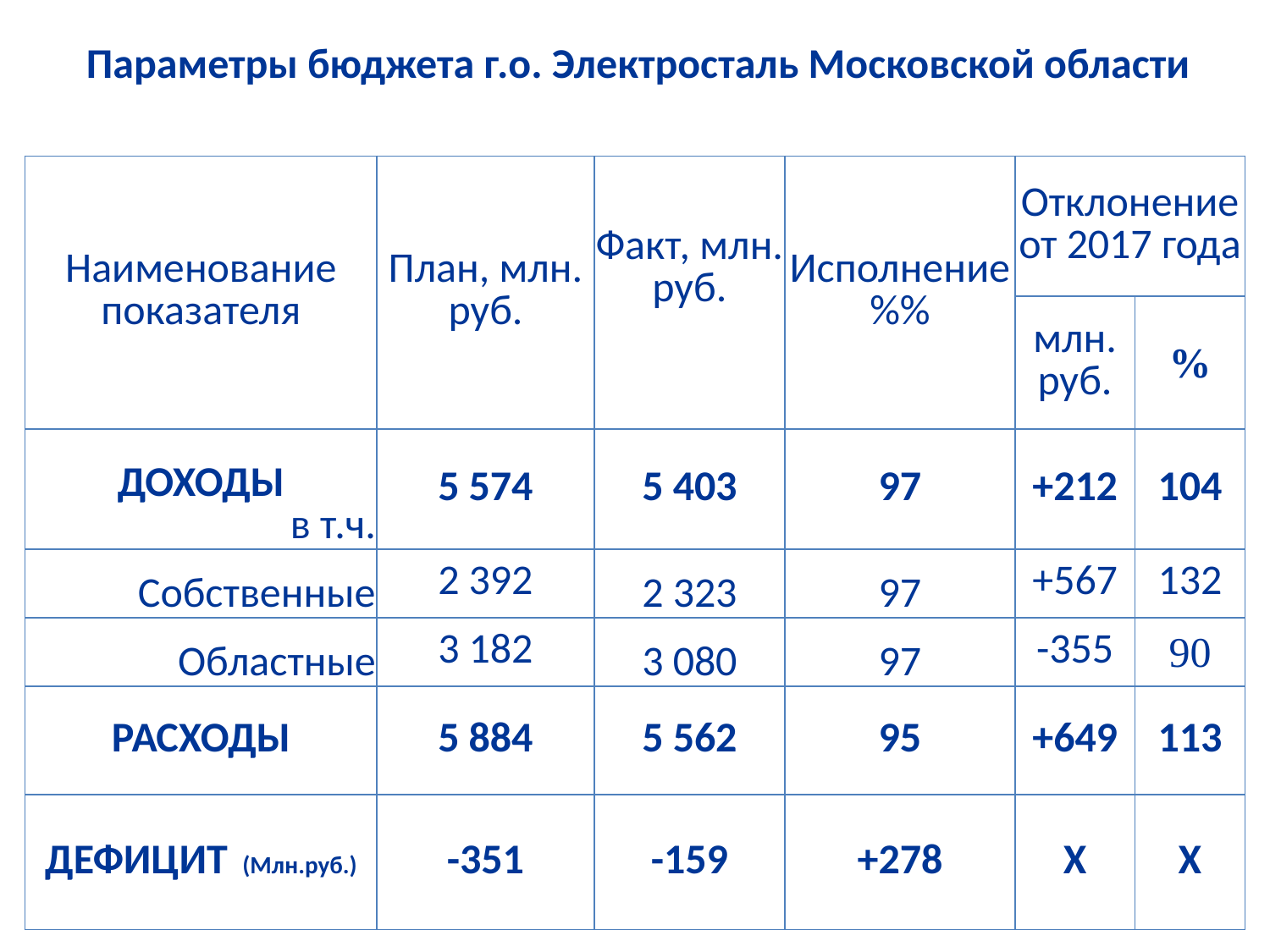

# Параметры бюджета г.о. Электросталь Московской области
| Наименование показателя | План, млн. руб. | Факт, млн. руб. | Исполнение %% | Отклонение от 2017 года |  |
| --- | --- | --- | --- | --- | --- |
|  |  |  |  | млн. руб. | % |
| ДОХОДЫ в т.ч. | 5 574 | 5 403 | 97 | +212 | 104 |
| Собственные | 2 392 | 2 323 | 97 | +567 | 132 |
| Областные | 3 182 | 3 080 | 97 | -355 | 90 |
| РАСХОДЫ | 5 884 | 5 562 | 95 | +649 | 113 |
| ДЕФИЦИТ (Млн.руб.) | -351 | -159 | +278 | Х | Х |